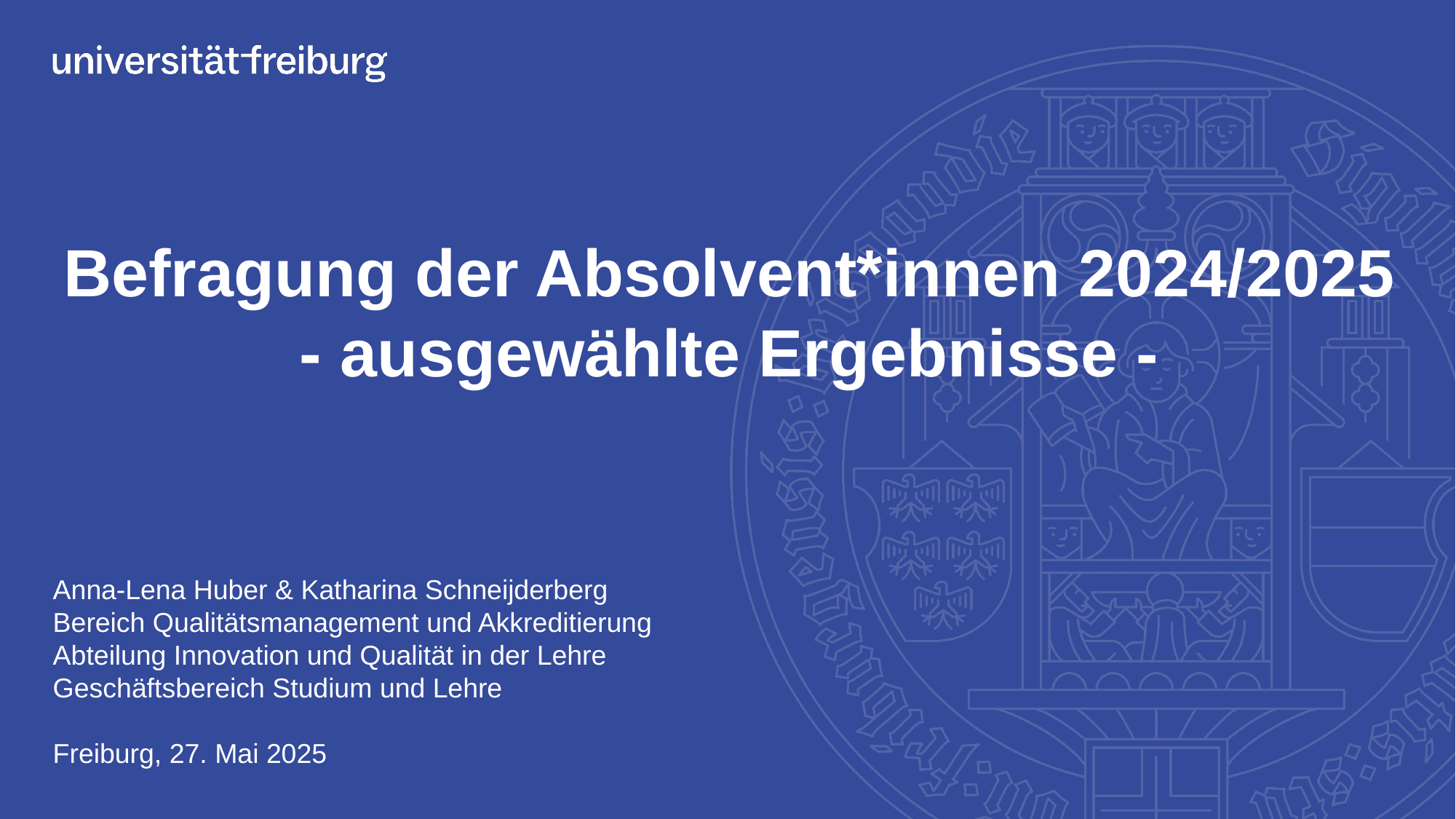

# Befragung der Absolvent*innen 2024/2025 - ausgewählte Ergebnisse -
Anna-Lena Huber & Katharina Schneijderberg
Bereich Qualitätsmanagement und Akkreditierung
Abteilung Innovation und Qualität in der Lehre
Geschäftsbereich Studium und Lehre

Freiburg, 27. Mai 2025